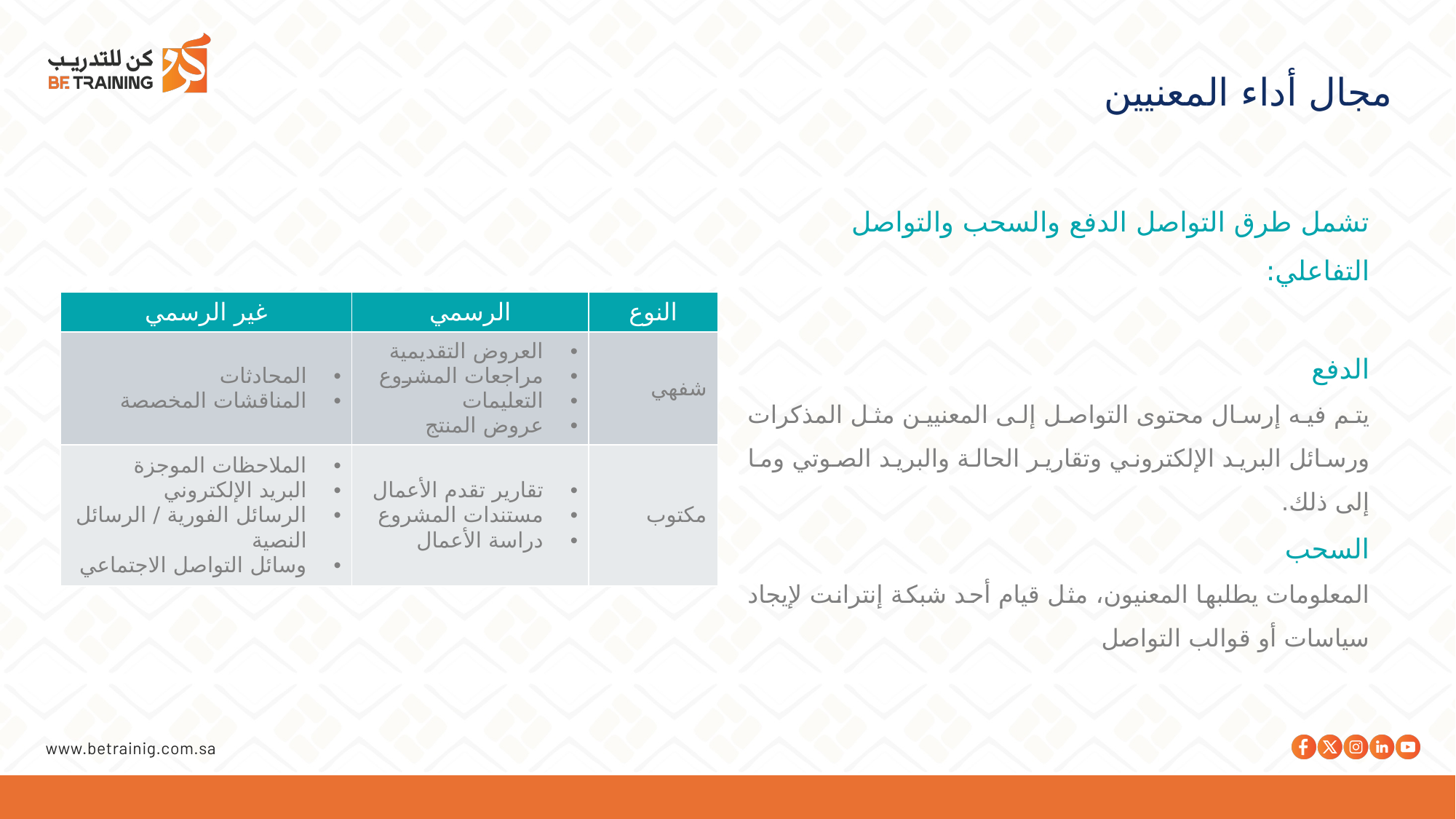

مجال أداء المعنيين
تشمل طرق التواصل الدفع والسحب والتواصل التفاعلي:

الدفع
يتم فيه إرسال محتوى التواصل إلى المعنيين مثل المذكرات ورسائل البريد الإلكتروني وتقارير الحالة والبريد الصوتي وما إلى ذلك.
السحب
المعلومات يطلبها المعنيون، مثل قيام أحد شبكة إنترانت لإيجاد سياسات أو قوالب التواصل
| غير الرسمي | الرسمي | النوع |
| --- | --- | --- |
| المحادثات المناقشات المخصصة | العروض التقديمية مراجعات المشروع التعليمات عروض المنتج | شفهي |
| الملاحظات الموجزة البريد الإلكتروني الرسائل الفورية / الرسائل النصية وسائل التواصل الاجتماعي | تقارير تقدم الأعمال مستندات المشروع دراسة الأعمال | مكتوب |